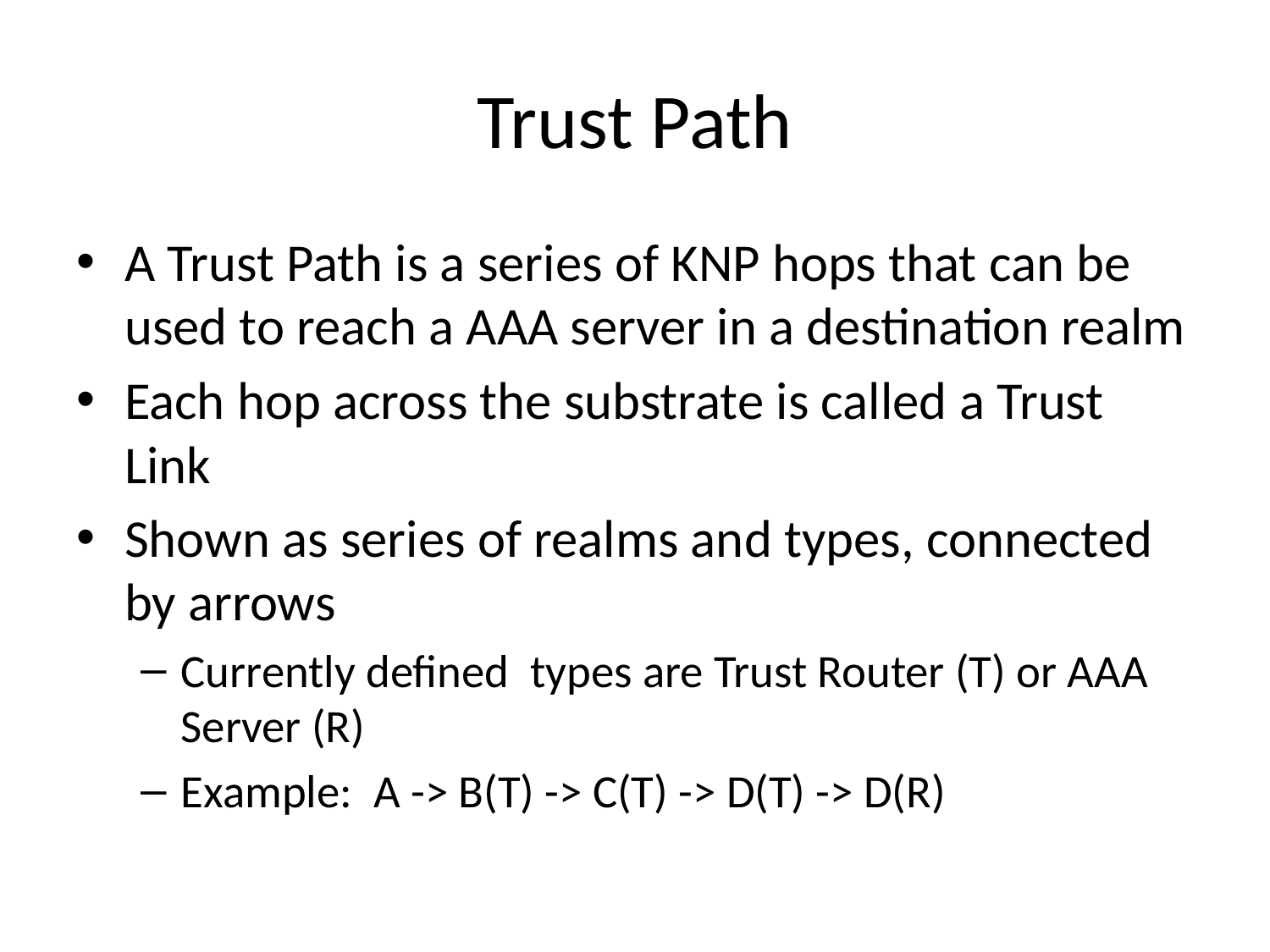

# Trust Path
A Trust Path is a series of KNP hops that can be used to reach a AAA server in a destination realm
Each hop across the substrate is called a Trust Link
Shown as series of realms and types, connected by arrows
Currently defined  types are Trust Router (T) or AAA Server (R)
Example:  A -> B(T) -> C(T) -> D(T) -> D(R)